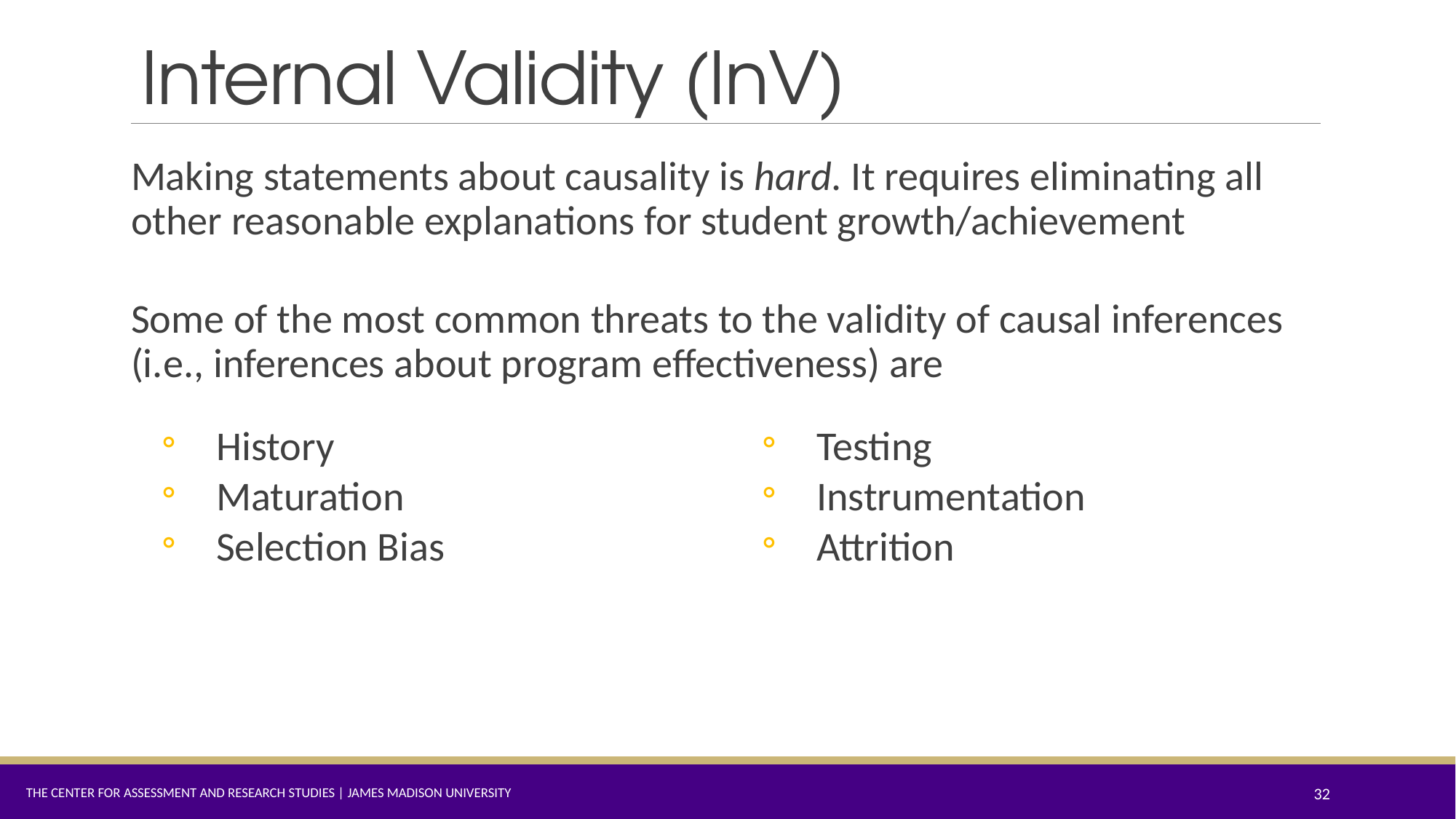

# Internal Validity (InV)
Making statements about causality is hard. It requires eliminating all other reasonable explanations for student growth/achievement
Some of the most common threats to the validity of causal inferences (i.e., inferences about program effectiveness) are

History
Maturation
Selection Bias
Testing
Instrumentation
Attrition
The Center for Assessment and Research Studies | James Madison University
32